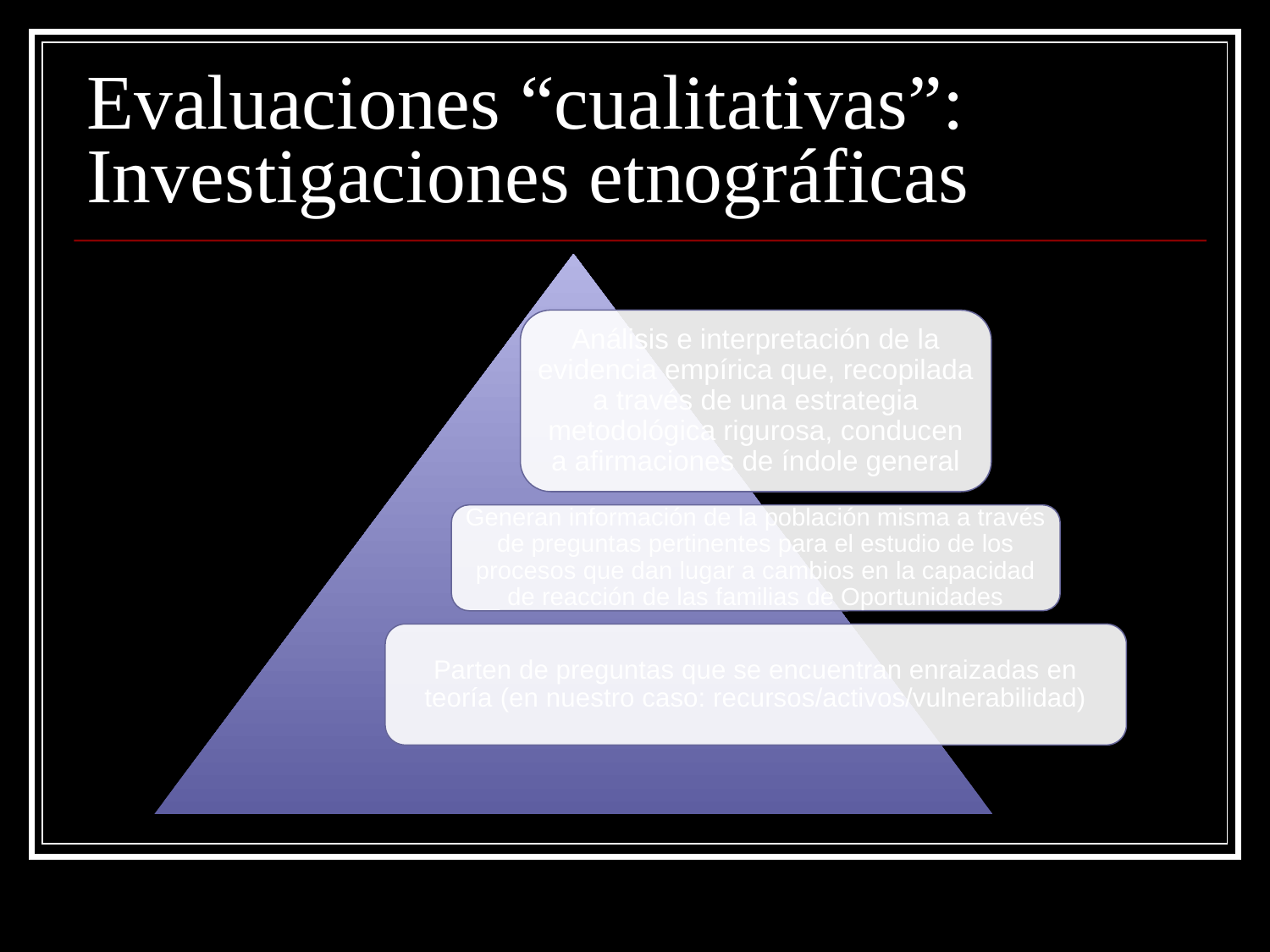

# Evaluaciones “cualitativas”: Investigaciones etnográficas
Análisis e interpretación de la evidencia empírica que, recopilada a través de una estrategia metodológica rigurosa, conducen a afirmaciones de índole general
Generan información de la población misma a través de preguntas pertinentes para el estudio de los procesos que dan lugar a cambios en la capacidad de reacción de las familias de Oportunidades
Parten de preguntas que se encuentran enraizadas en teoría (en nuestro caso: recursos/activos/vulnerabilidad)